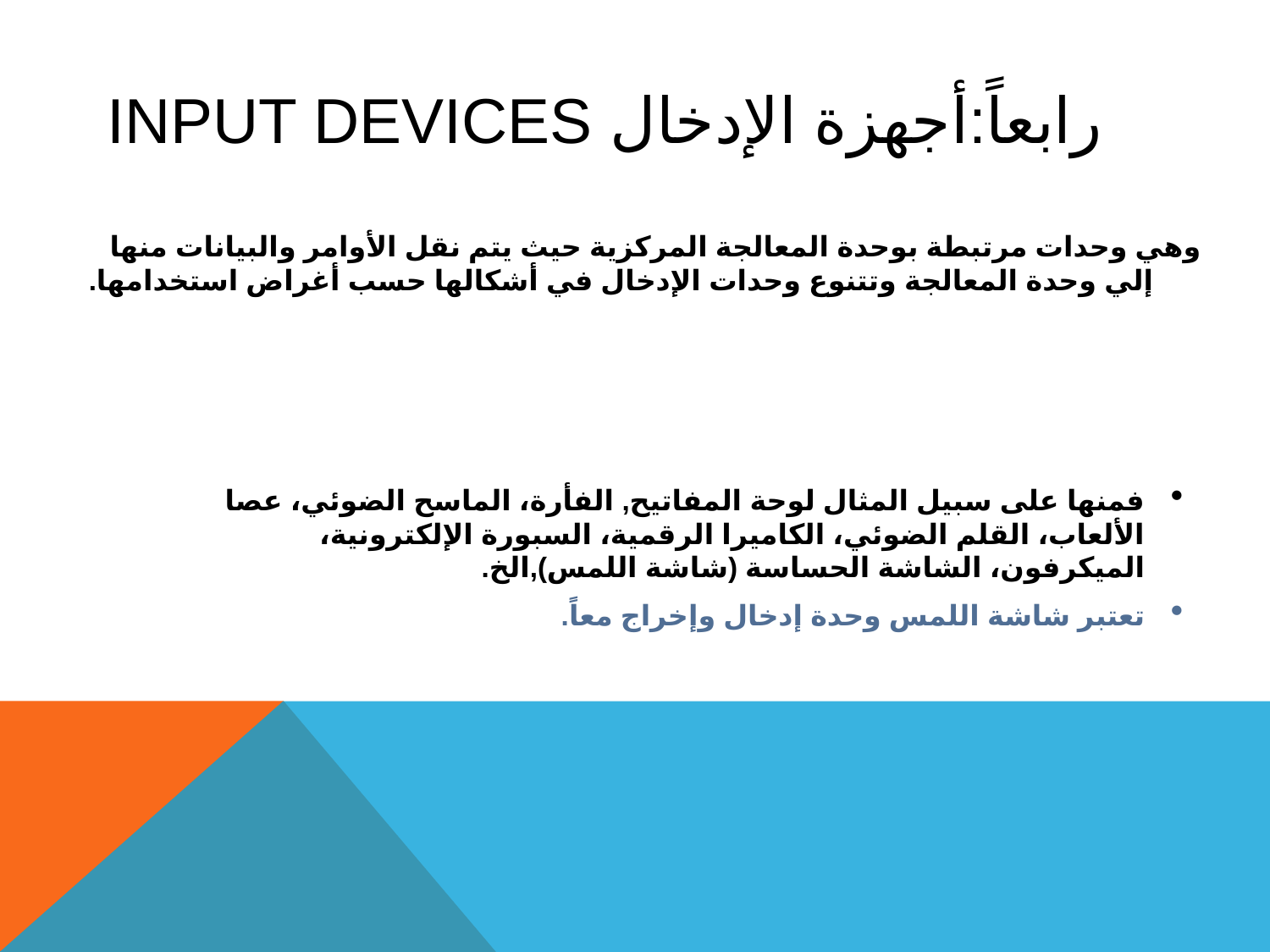

# رابعاً:أجهزة الإدخال Input Devices
وهي وحدات مرتبطة بوحدة المعالجة المركزية حيث يتم نقل الأوامر والبيانات منها إلي وحدة المعالجة وتتنوع وحدات الإدخال في أشكالها حسب أغراض استخدامها.
فمنها على سبيل المثال لوحة المفاتيح, الفأرة، الماسح الضوئي، عصا الألعاب، القلم الضوئي، الكاميرا الرقمية، السبورة الإلكترونية، الميكرفون، الشاشة الحساسة (شاشة اللمس),الخ.
تعتبر شاشة اللمس وحدة إدخال وإخراج معاً.